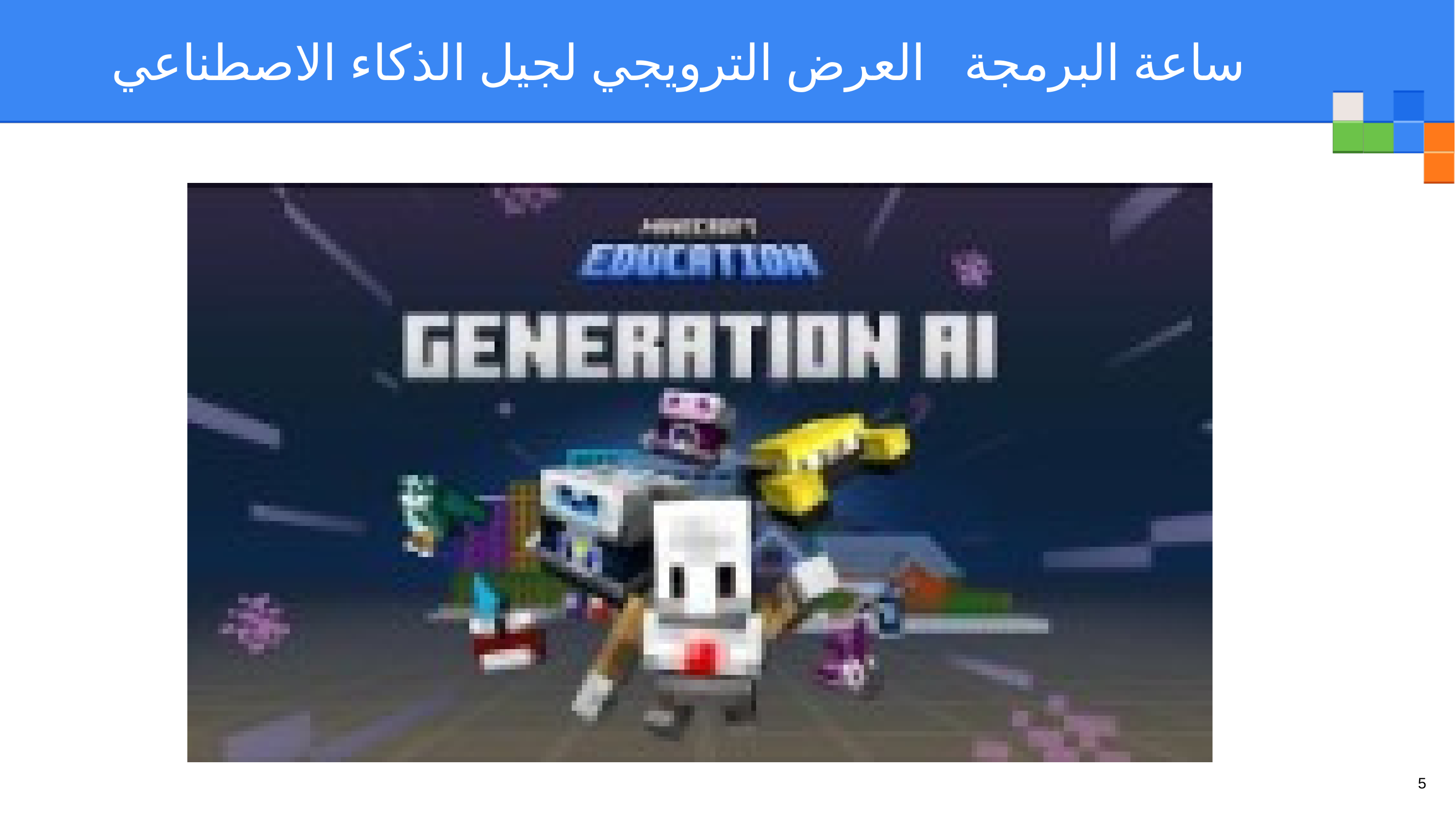

ساعة البرمجة   العرض الترويجي لجيل الذكاء الاصطناعي

5